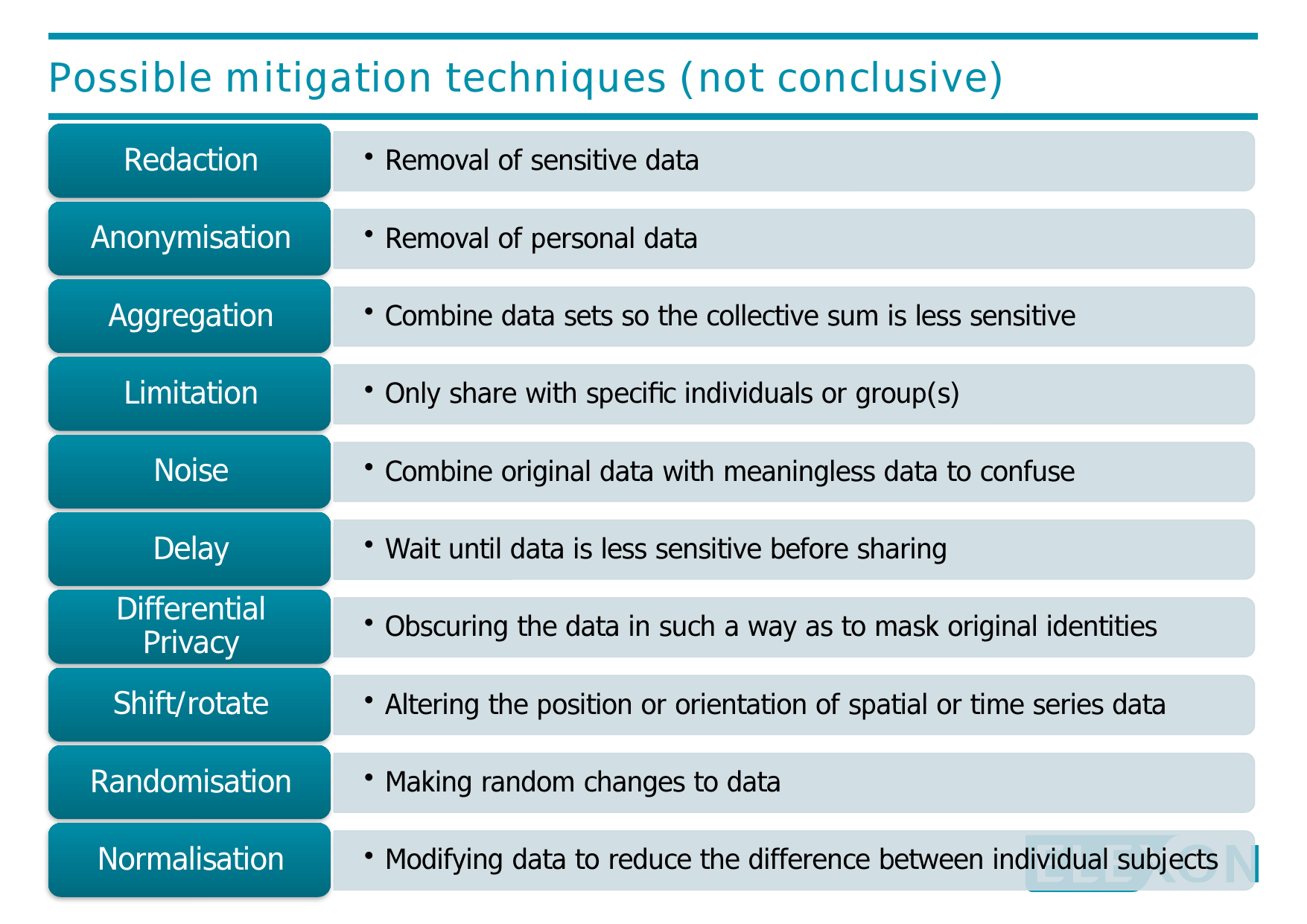

# Possible mitigation techniques (not conclusive)
Removal of sensitive data
Redaction
Removal of personal data
Anonymisation
Combine data sets so the collective sum is less sensitive
Aggregation
Only share with specific individuals or group(s)
Limitation
Combine original data with meaningless data to confuse
Noise
Wait until data is less sensitive before sharing
Delay
Obscuring the data in such a way as to mask original identities
Differential Privacy
Altering the position or orientation of spatial or time series data
Shift/rotate
Making random changes to data
Randomisation
Modifying data to reduce the difference between individual subjects
Normalisation
Insert: Document title
48